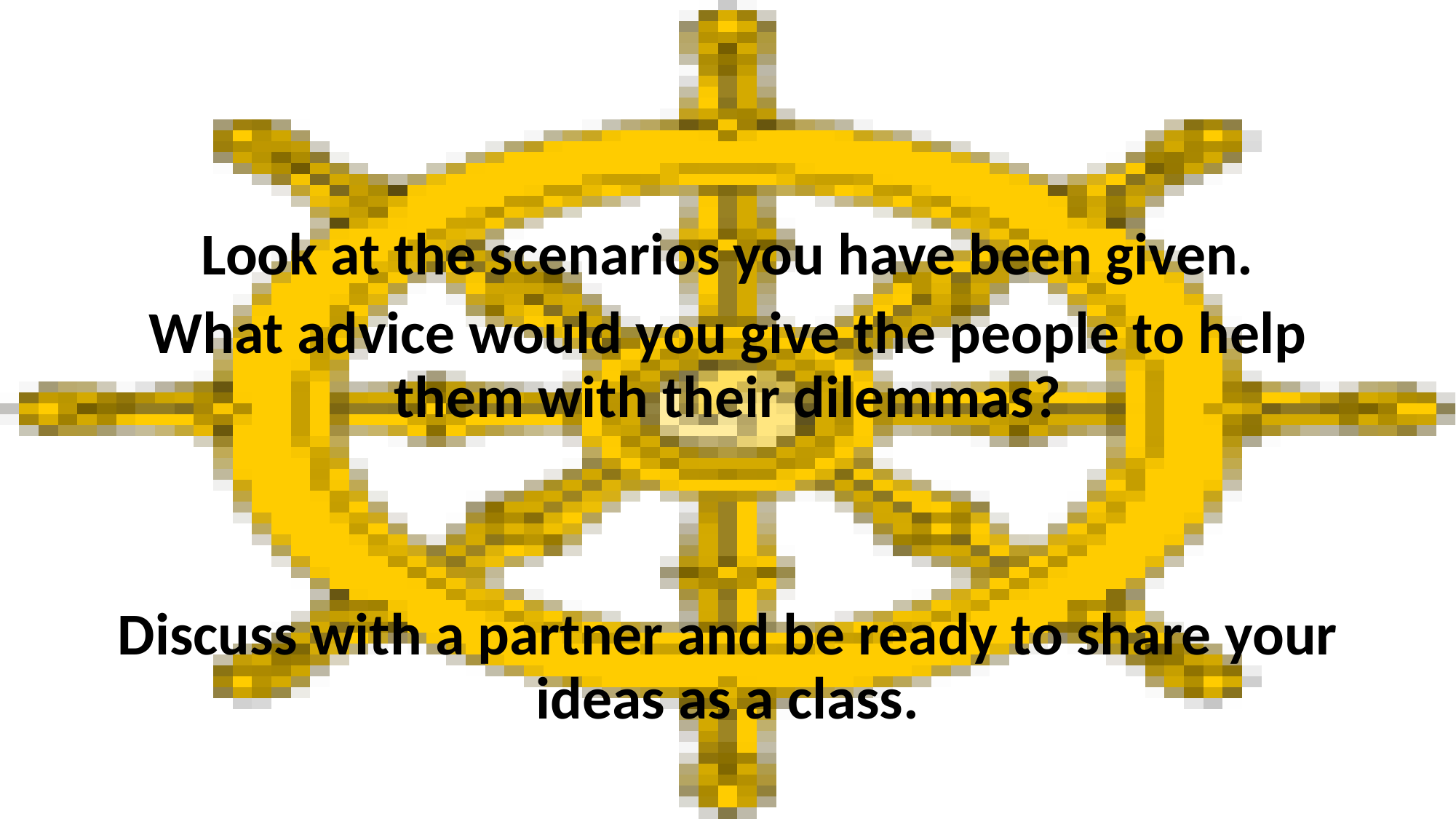

Look at the scenarios you have been given.
What advice would you give the people to help them with their dilemmas?

Discuss with a partner and be ready to share your ideas as a class.